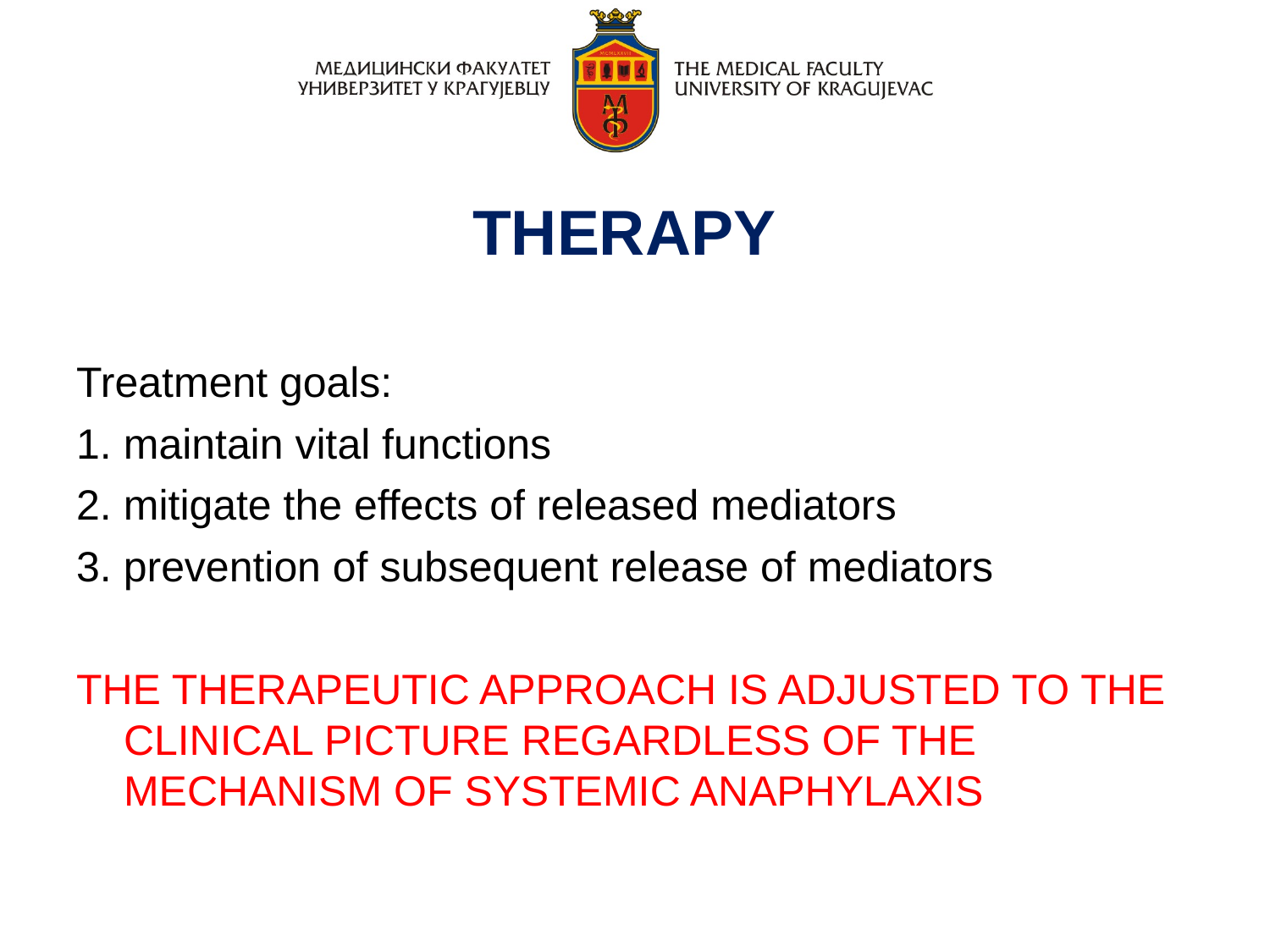

THERAPY
Treatment goals:
1. maintain vital functions
2. mitigate the effects of released mediators
3. prevention of subsequent release of mediators

THE THERAPEUTIC APPROACH IS ADJUSTED TO THE CLINICAL PICTURE REGARDLESS OF THE MECHANISM OF SYSTEMIC ANAPHYLAXIS